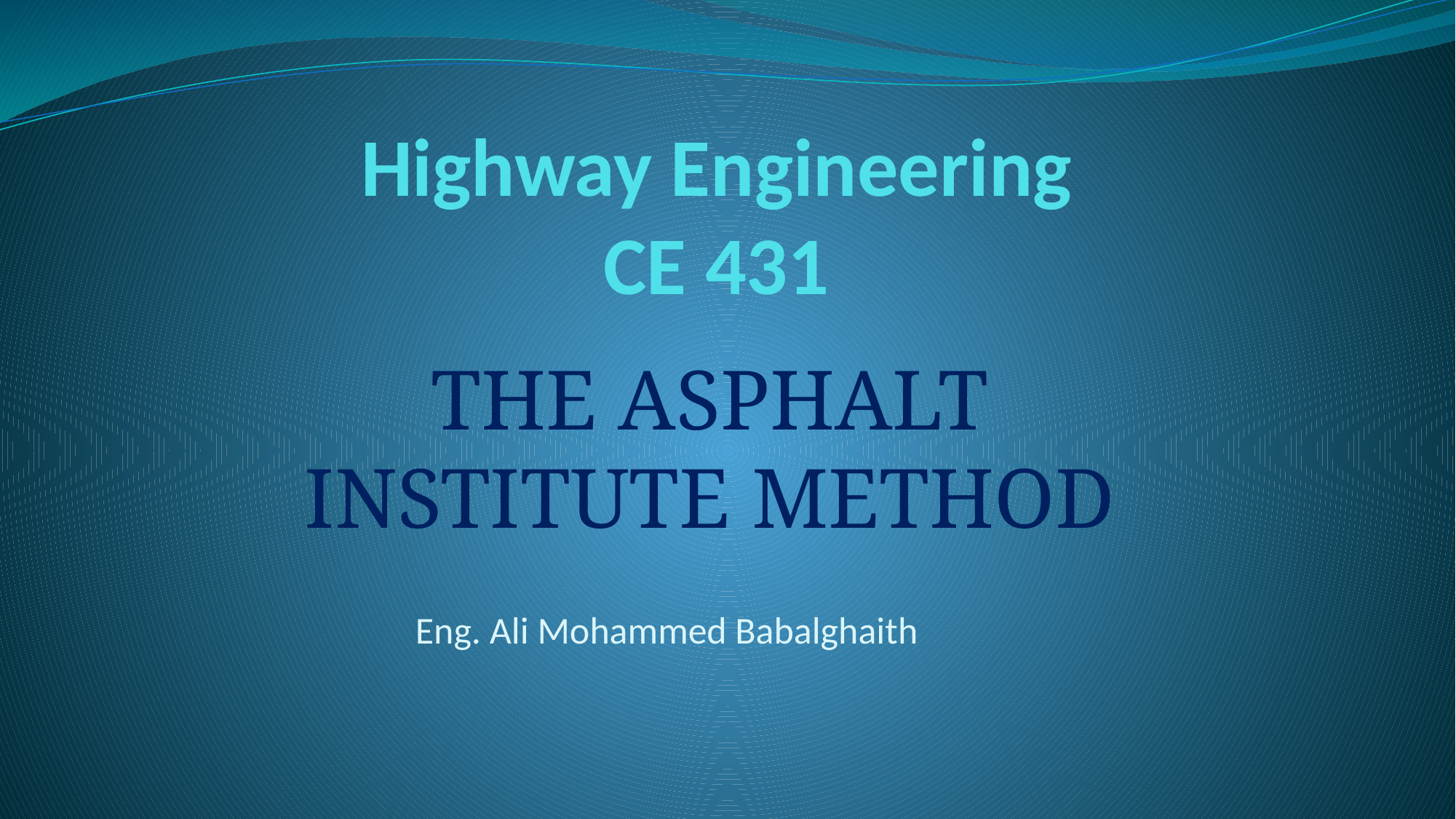

Highway Engineering
CE 431
THE ASPHALT INSTITUTE METHOD
Eng. Ali Mohammed Babalghaith